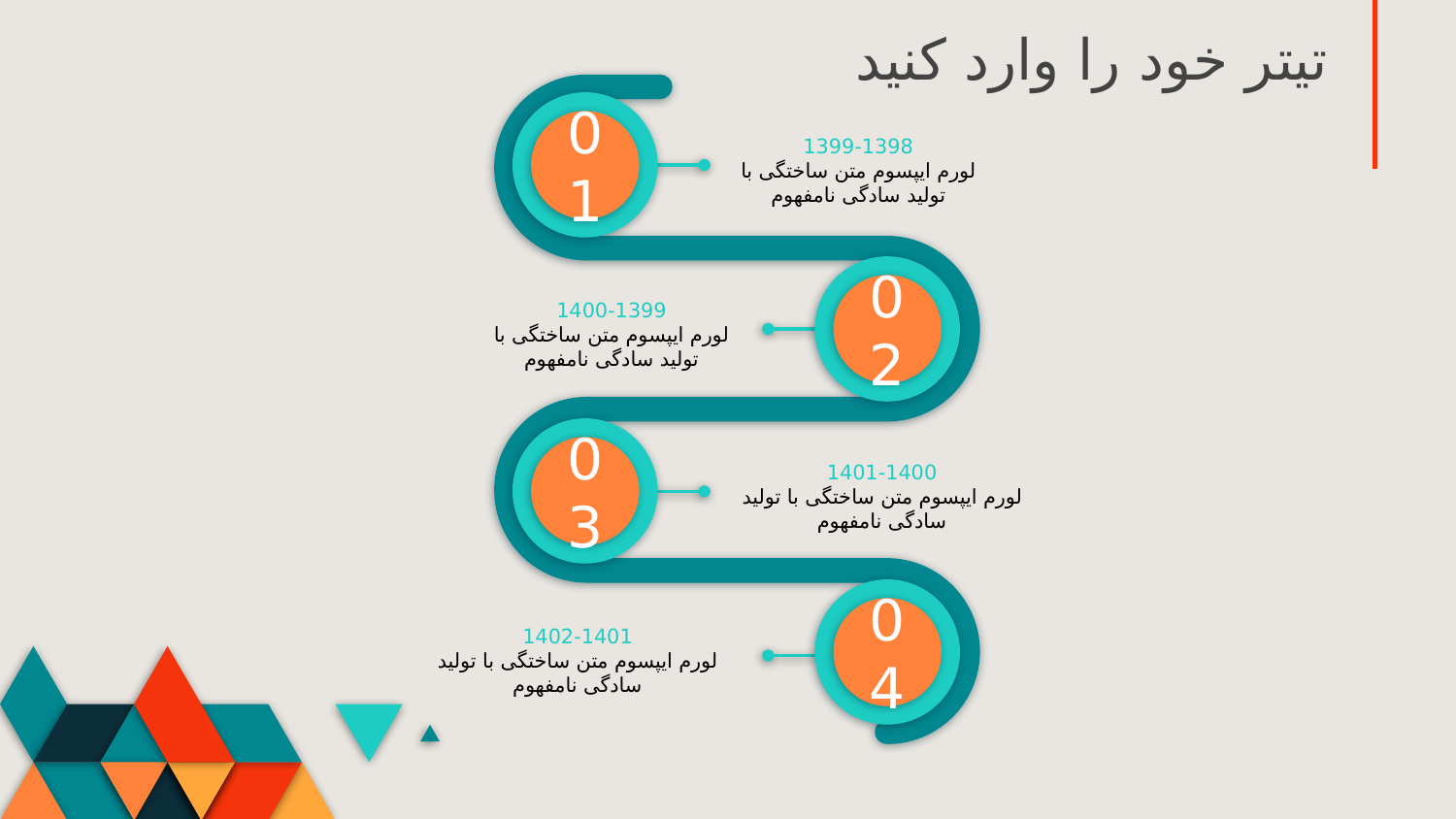

تیتر خود را وارد کنید

01
1399-1398
لورم ایپسوم متن ساختگی با تولید سادگی نامفهوم
1400-1399
لورم ایپسوم متن ساختگی با تولید سادگی نامفهوم

02
03
1401-1400
لورم ایپسوم متن ساختگی با تولید سادگی نامفهوم
04
1402-1401
لورم ایپسوم متن ساختگی با تولید سادگی نامفهوم